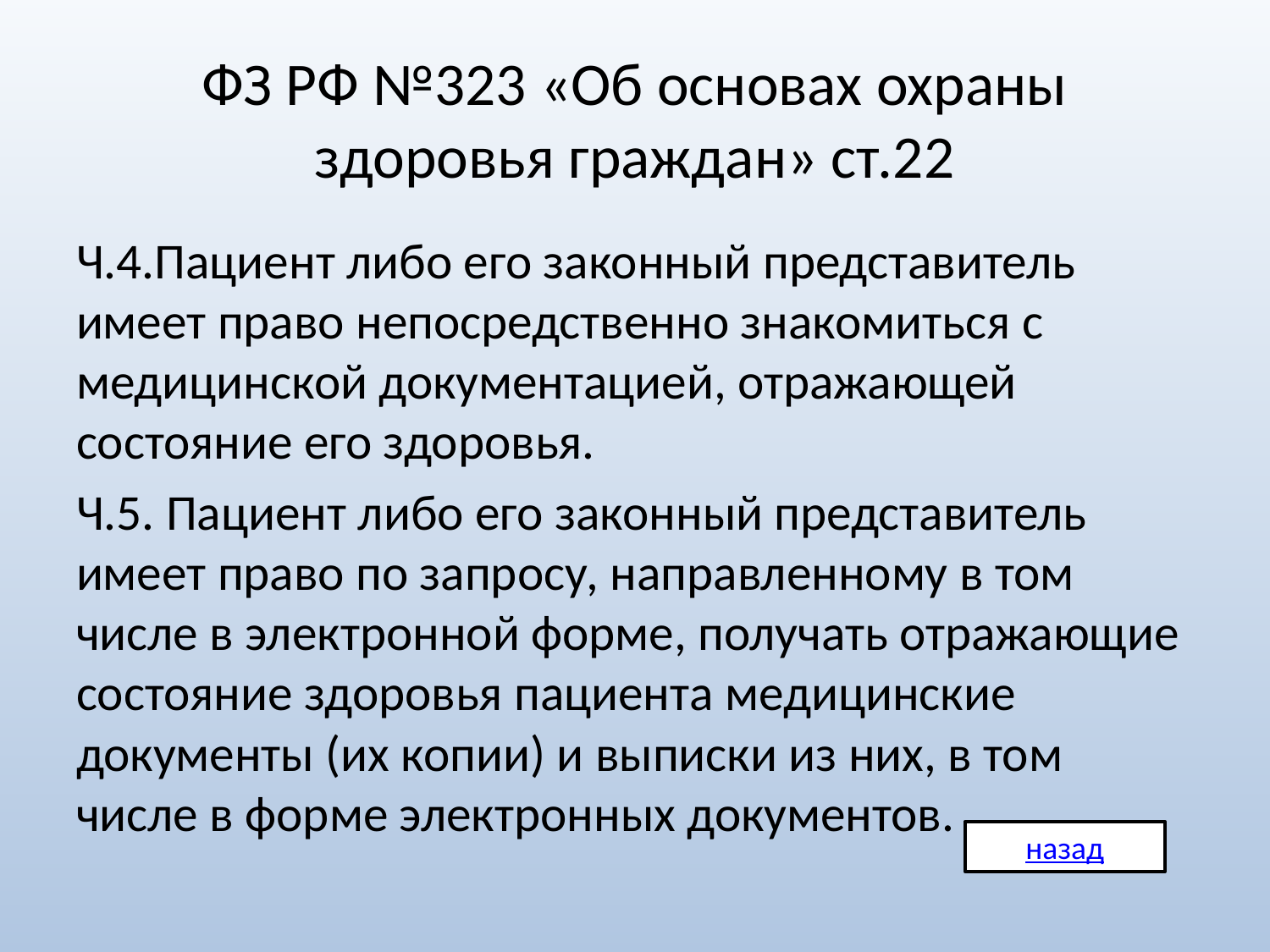

# ФЗ РФ №323 «Об основах охраны здоровья граждан» ст.22
Ч.4.Пациент либо его законный представитель имеет право непосредственно знакомиться с медицинской документацией, отражающей состояние его здоровья.
Ч.5. Пациент либо его законный представитель имеет право по запросу, направленному в том числе в электронной форме, получать отражающие состояние здоровья пациента медицинские документы (их копии) и выписки из них, в том числе в форме электронных документов.
назад